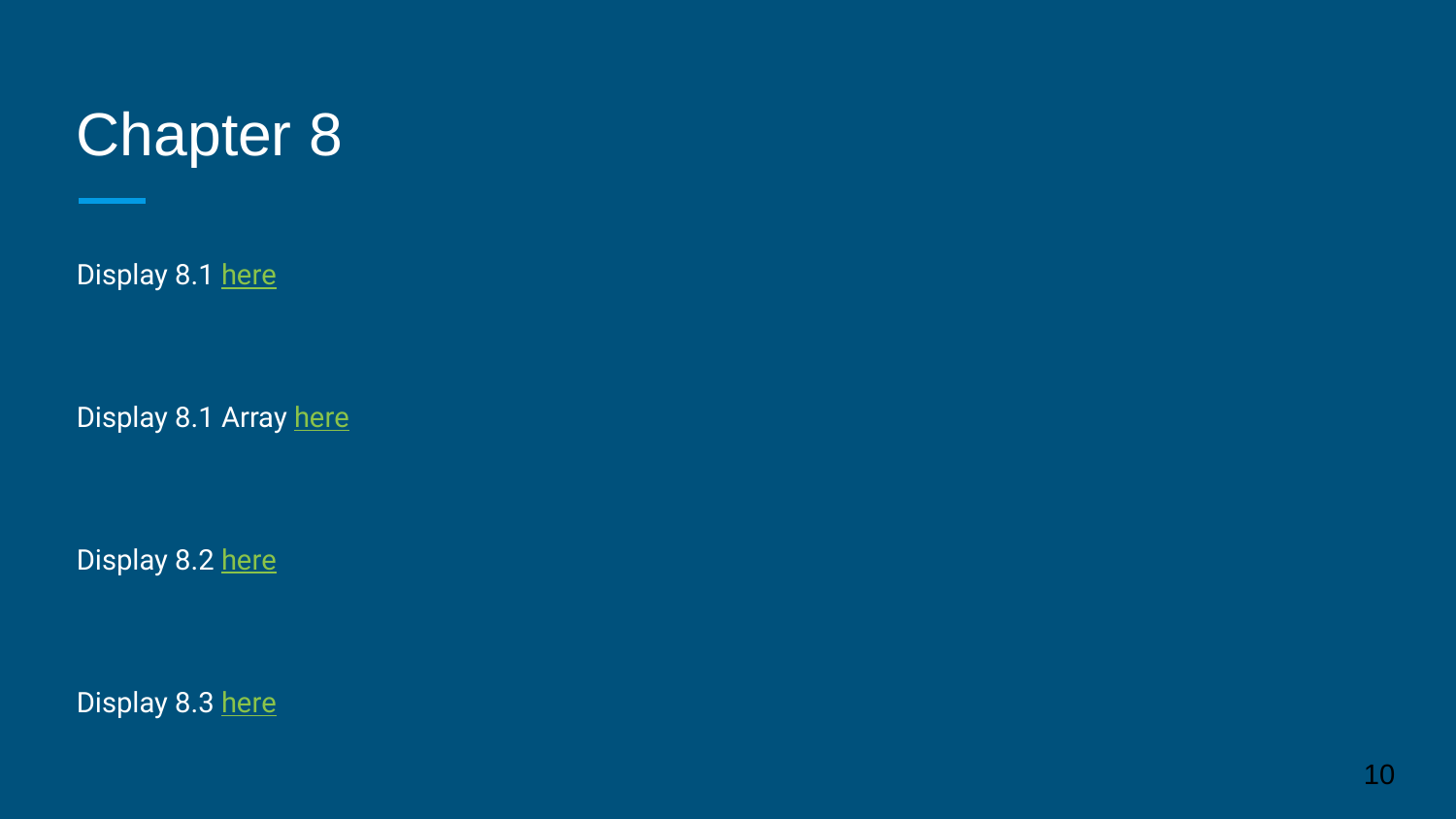

# Chapter 8
Display 8.1 here

Display 8.1 Array here

Display 8.2 here

Display 8.3 here
10